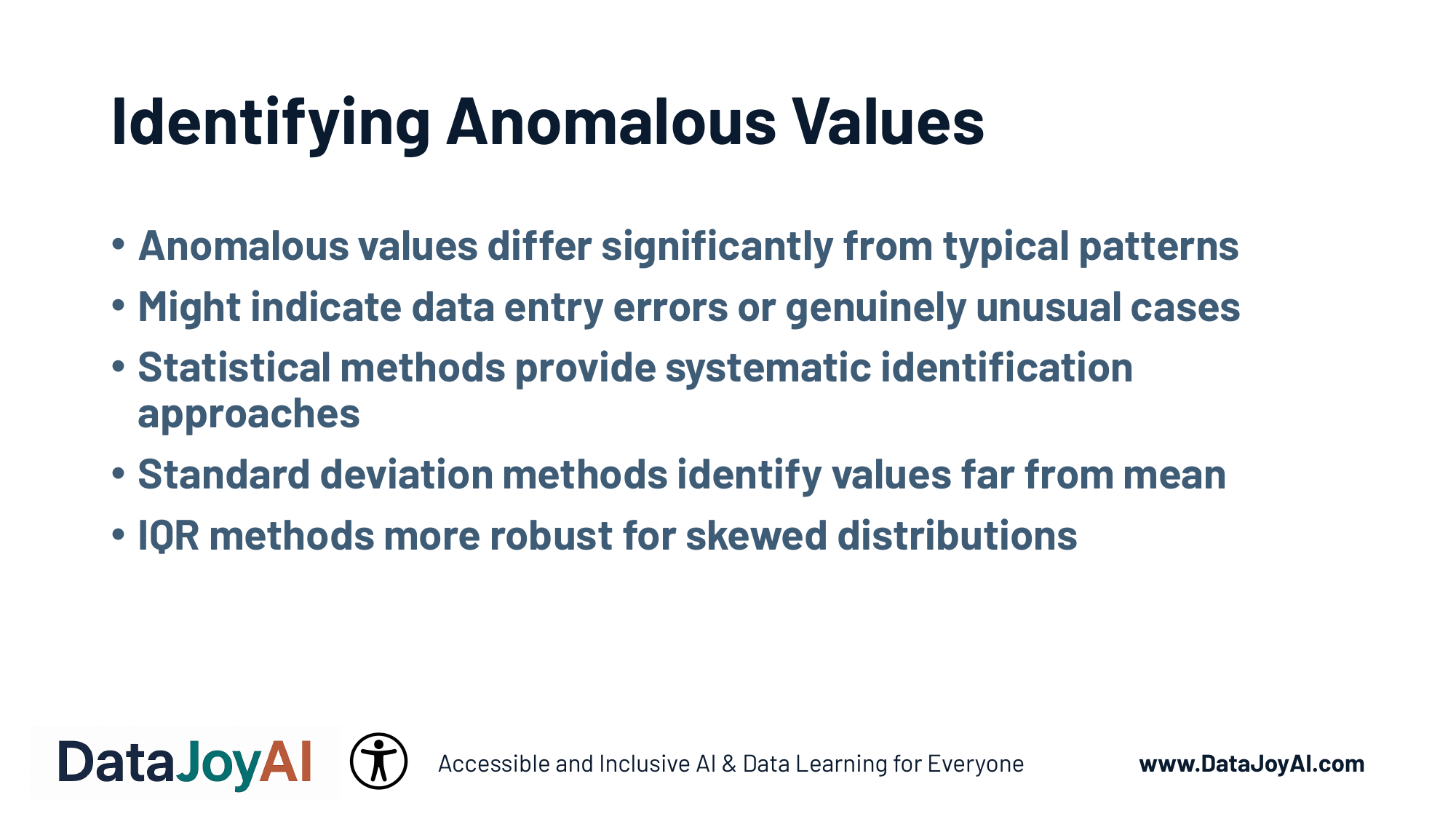

# Identifying Anomalous Values
Anomalous values differ significantly from typical patterns
Might indicate data entry errors or genuinely unusual cases
Statistical methods provide systematic identification approaches
Standard deviation methods identify values far from mean
IQR methods more robust for skewed distributions